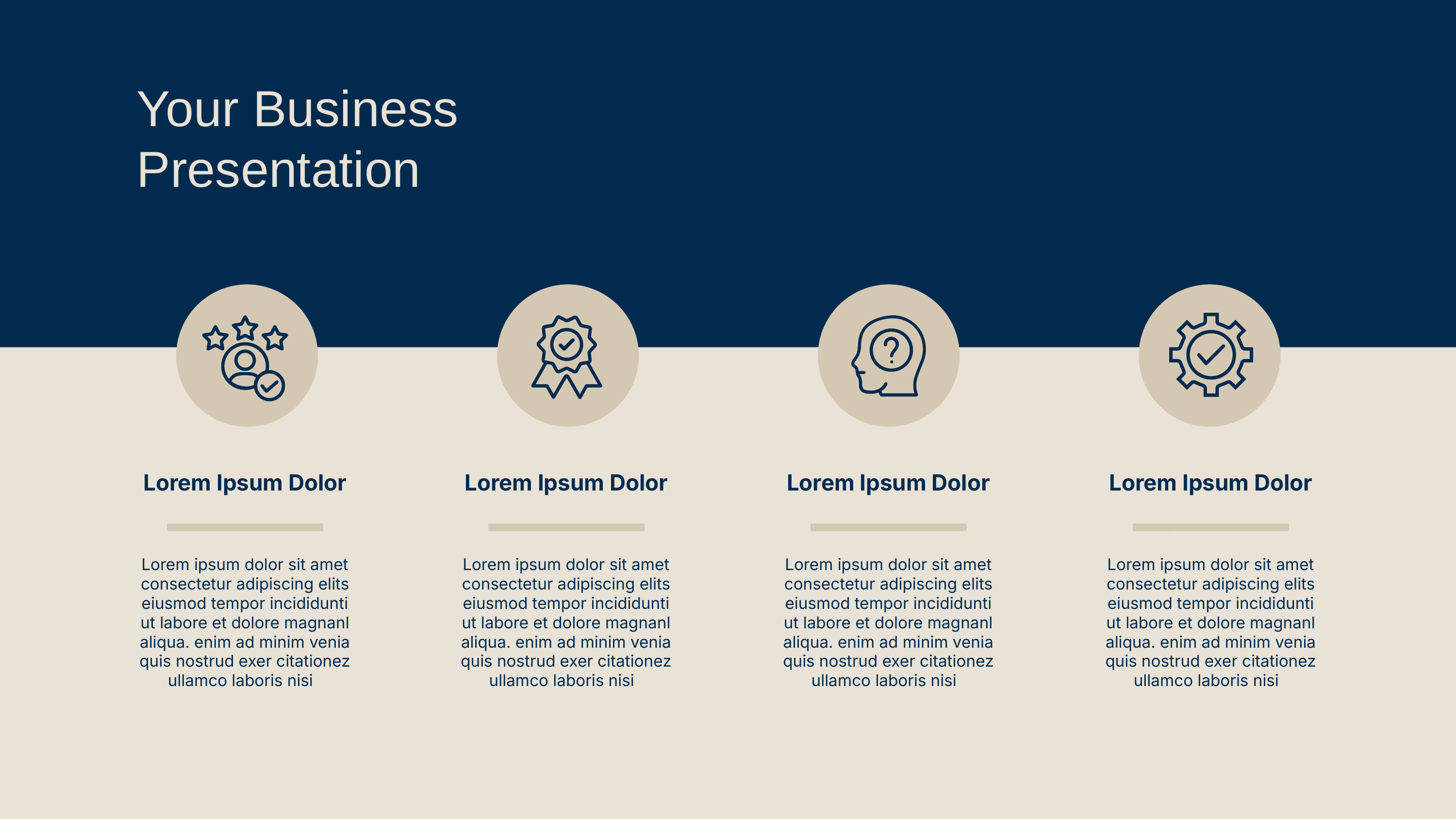

Your Business
Presentation

Lorem Ipsum Dolor

Lorem ipsum dolor sit amet
consectetur adipiscing elits
eiusmod tempor incididunti
ut labore et dolore magnanl
aliqua. enim ad minim venia
quis nostrud exer citationez
ullamco laboris nisi
Lorem Ipsum Dolor

Lorem ipsum dolor sit amet
consectetur adipiscing elits
eiusmod tempor incididunti
ut labore et dolore magnanl
aliqua. enim ad minim venia
quis nostrud exer citationez
ullamco laboris nisi
Lorem Ipsum Dolor

Lorem ipsum dolor sit amet
consectetur adipiscing elits
eiusmod tempor incididunti
ut labore et dolore magnanl
aliqua. enim ad minim venia
quis nostrud exer citationez
ullamco laboris nisi
Lorem Ipsum Dolor

Lorem ipsum dolor sit amet
consectetur adipiscing elits
eiusmod tempor incididunti
ut labore et dolore magnanl
aliqua. enim ad minim venia
quis nostrud exer citationez
ullamco laboris nisi